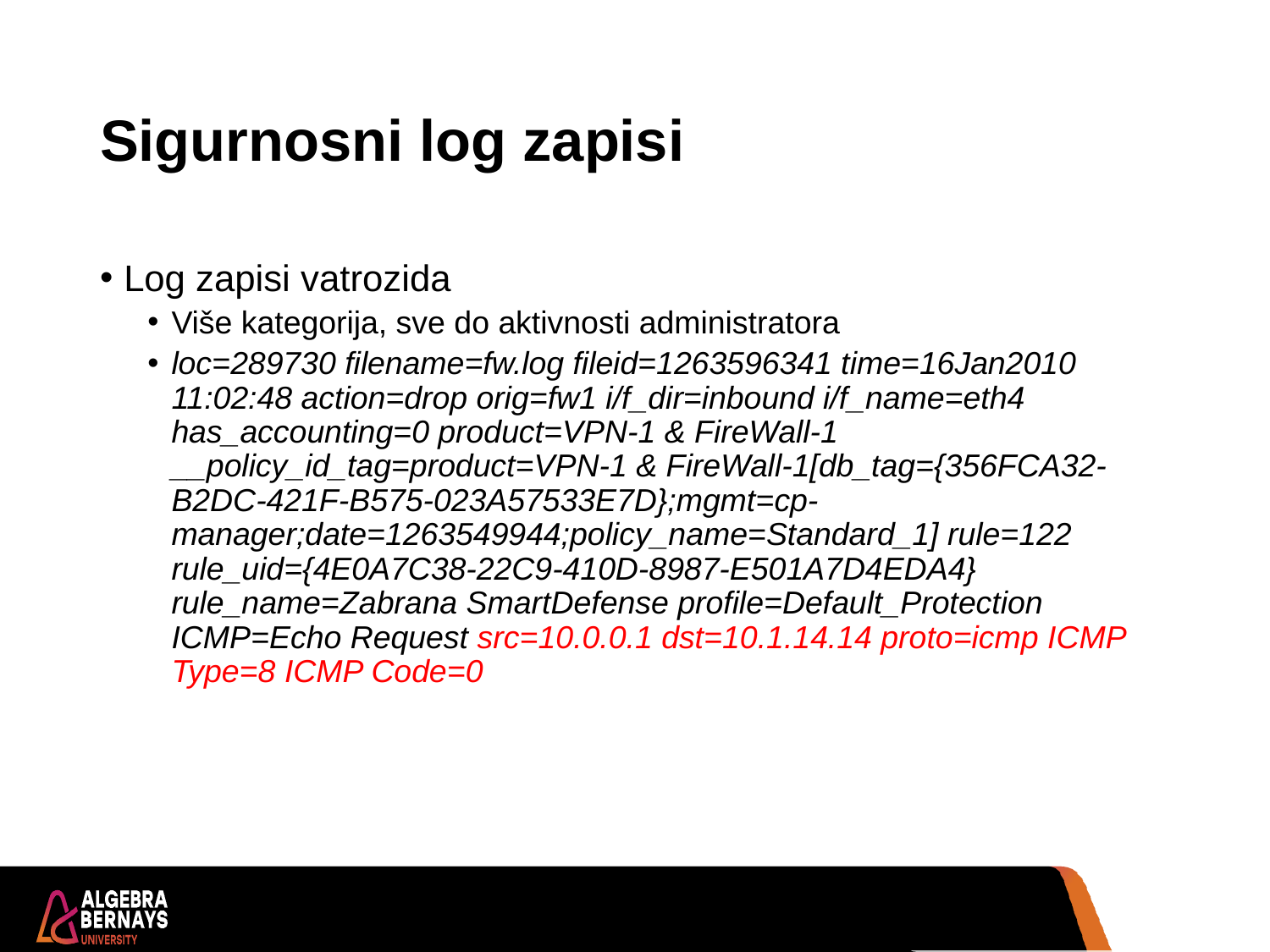

# Sigurnosni log zapisi
Log zapisi vatrozida
Više kategorija, sve do aktivnosti administratora
loc=289730 filename=fw.log fileid=1263596341 time=16Jan2010 11:02:48 action=drop orig=fw1 i/f_dir=inbound i/f_name=eth4 has_accounting=0 product=VPN-1 & FireWall-1 __policy_id_tag=product=VPN-1 & FireWall-1[db_tag={356FCA32-B2DC-421F-B575-023A57533E7D};mgmt=cp-manager;date=1263549944;policy_name=Standard_1] rule=122 rule_uid={4E0A7C38-22C9-410D-8987-E501A7D4EDA4} rule_name=Zabrana SmartDefense profile=Default_Protection ICMP=Echo Request src=10.0.0.1 dst=10.1.14.14 proto=icmp ICMP Type=8 ICMP Code=0